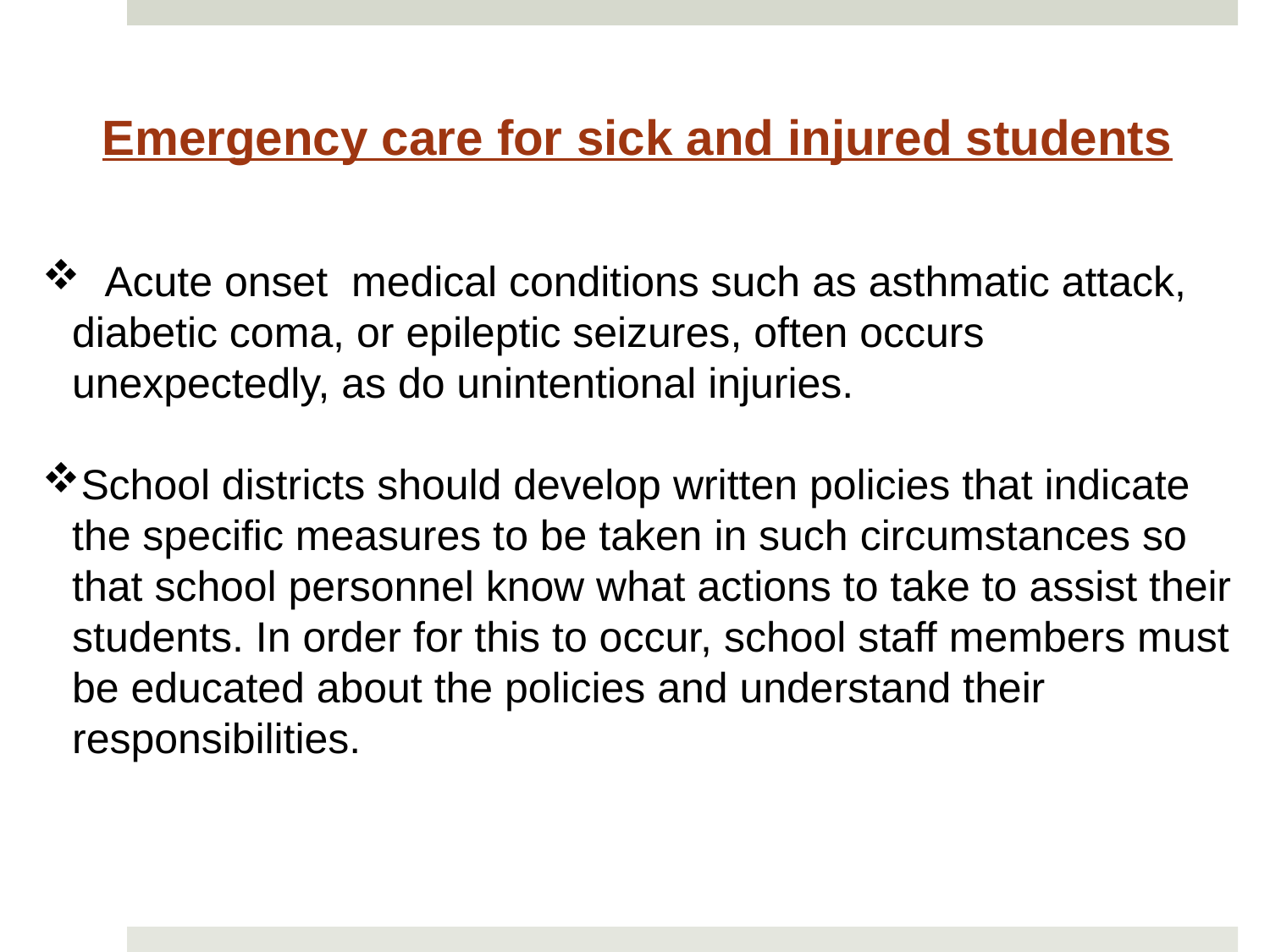

Emergency care for sick and injured students

  Acute onset  medical conditions such as asthmatic attack, diabetic coma, or epileptic seizures, often occurs unexpectedly, as do unintentional injuries.

School districts should develop written policies that indicate the specific measures to be taken in such circumstances so that school personnel know what actions to take to assist their students. In order for this to occur, school staff members must be educated about the policies and understand their responsibilities.